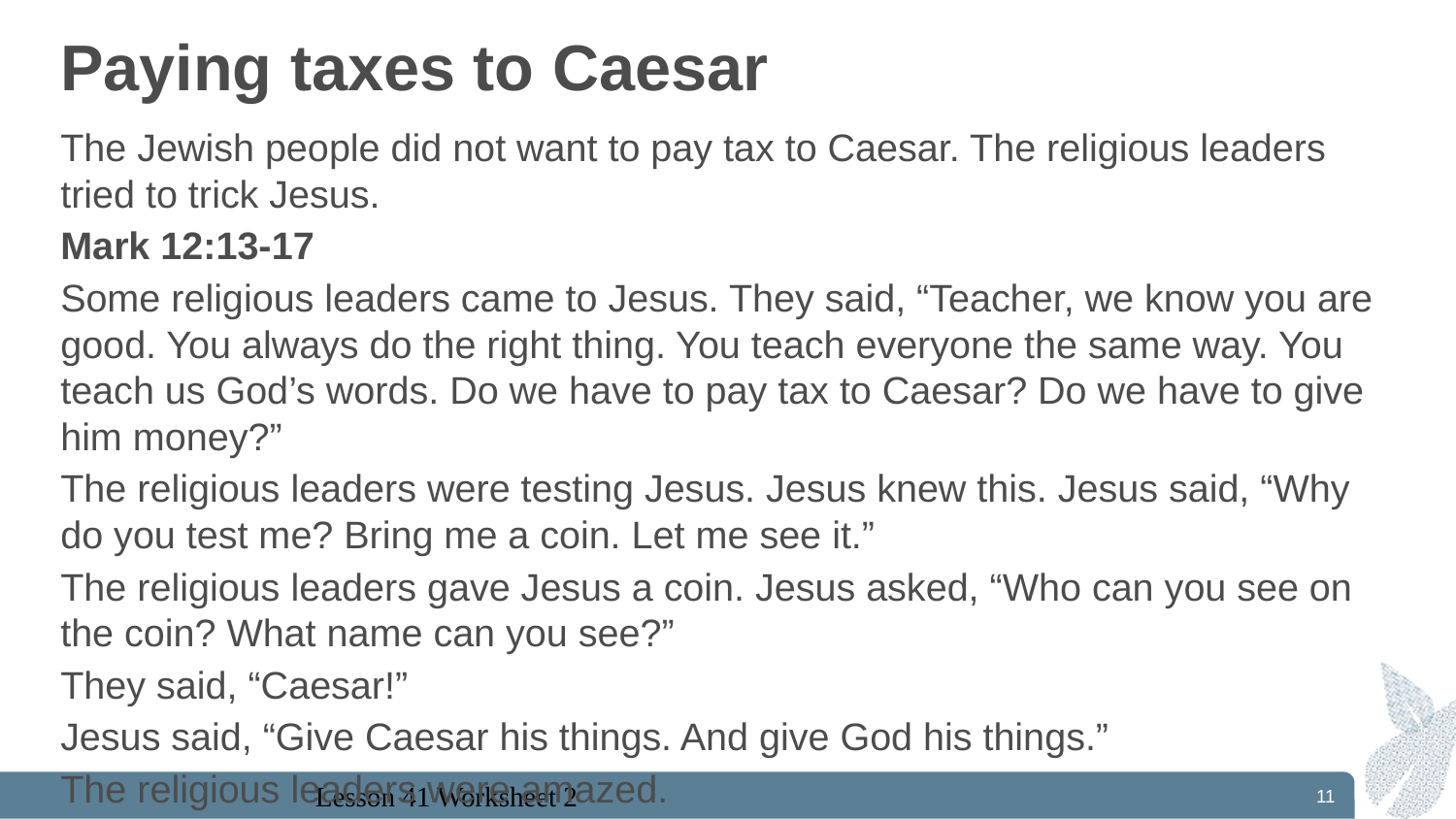

# Paying taxes to Caesar
The Jewish people did not want to pay tax to Caesar. The religious leaders tried to trick Jesus.
Mark 12:13-17
Some religious leaders came to Jesus. They said, “Teacher, we know you are good. You always do the right thing. You teach everyone the same way. You teach us God’s words. Do we have to pay tax to Caesar? Do we have to give him money?”
The religious leaders were testing Jesus. Jesus knew this. Jesus said, “Why do you test me? Bring me a coin. Let me see it.”
The religious leaders gave Jesus a coin. Jesus asked, “Who can you see on the coin? What name can you see?”
They said, “Caesar!”
Jesus said, “Give Caesar his things. And give God his things.”
The religious leaders were amazed.
11
Lesson 41 Worksheet 2